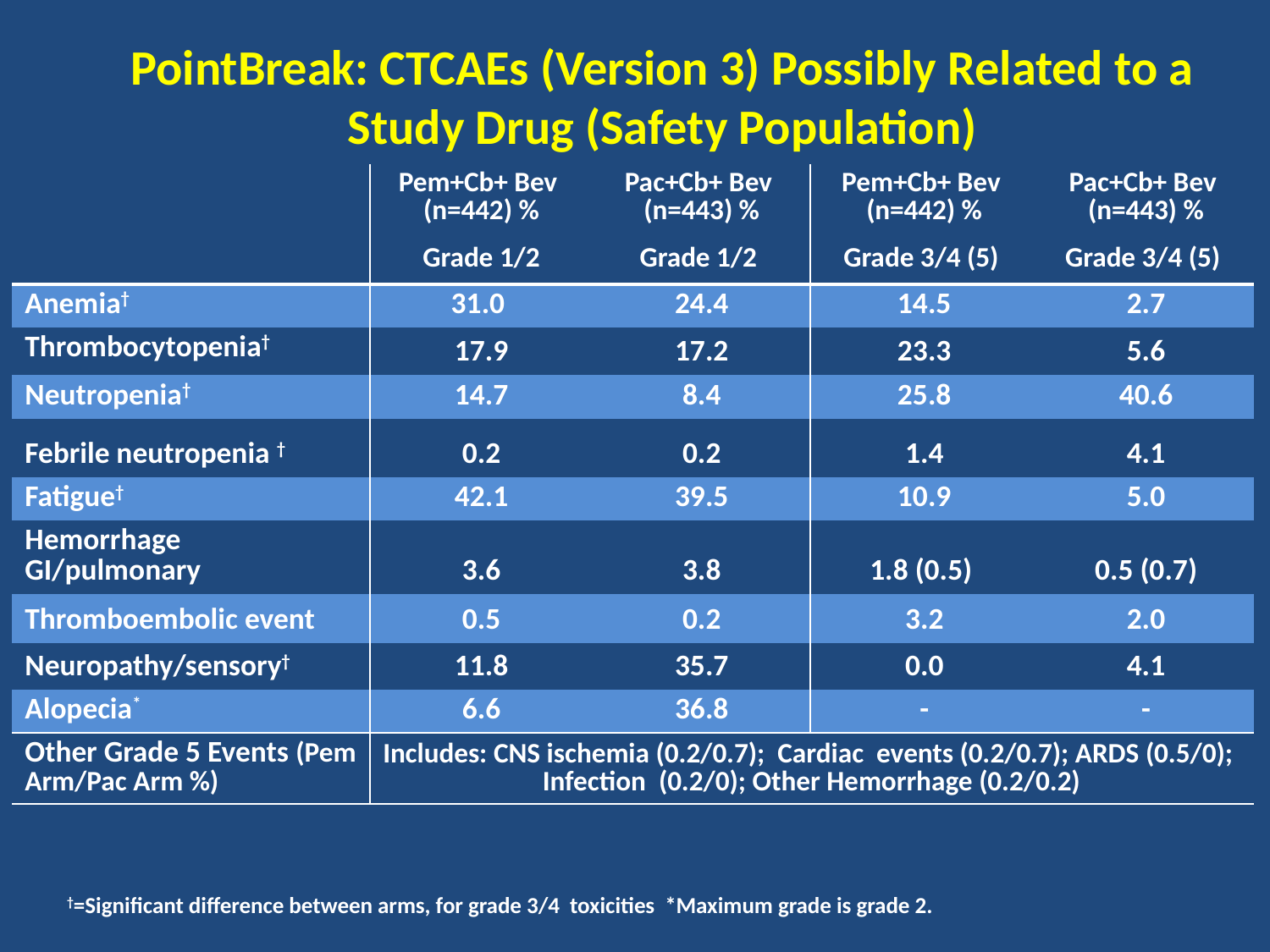

PointBreak: CTCAEs (Version 3) Possibly Related to a Study Drug (Safety Population)
|  | Pem+Cb+ Bev (n=442) % | Pac+Cb+ Bev (n=443) % | Pem+Cb+ Bev (n=442) % | Pac+Cb+ Bev (n=443) % |
| --- | --- | --- | --- | --- |
|  | Grade 1/2 | Grade 1/2 | Grade 3/4 (5) | Grade 3/4 (5) |
| Anemia† | 31.0 | 24.4 | 14.5 | 2.7 |
| Thrombocytopenia† | 17.9 | 17.2 | 23.3 | 5.6 |
| Neutropenia† | 14.7 | 8.4 | 25.8 | 40.6 |
| Febrile neutropenia † | 0.2 | 0.2 | 1.4 | 4.1 |
| Fatigue† | 42.1 | 39.5 | 10.9 | 5.0 |
| Hemorrhage GI/pulmonary | 3.6 | 3.8 | 1.8 (0.5) | 0.5 (0.7) |
| Thromboembolic event | 0.5 | 0.2 | 3.2 | 2.0 |
| Neuropathy/sensory† | 11.8 | 35.7 | 0.0 | 4.1 |
| Alopecia\* | 6.6 | 36.8 | - | - |
| Other Grade 5 Events (Pem Arm/Pac Arm %) | Includes: CNS ischemia (0.2/0.7); Cardiac events (0.2/0.7); ARDS (0.5/0); Infection (0.2/0); Other Hemorrhage (0.2/0.2) |  |  |  |

†=Significant difference between arms, for grade 3/4  toxicities  *Maximum grade is grade 2.